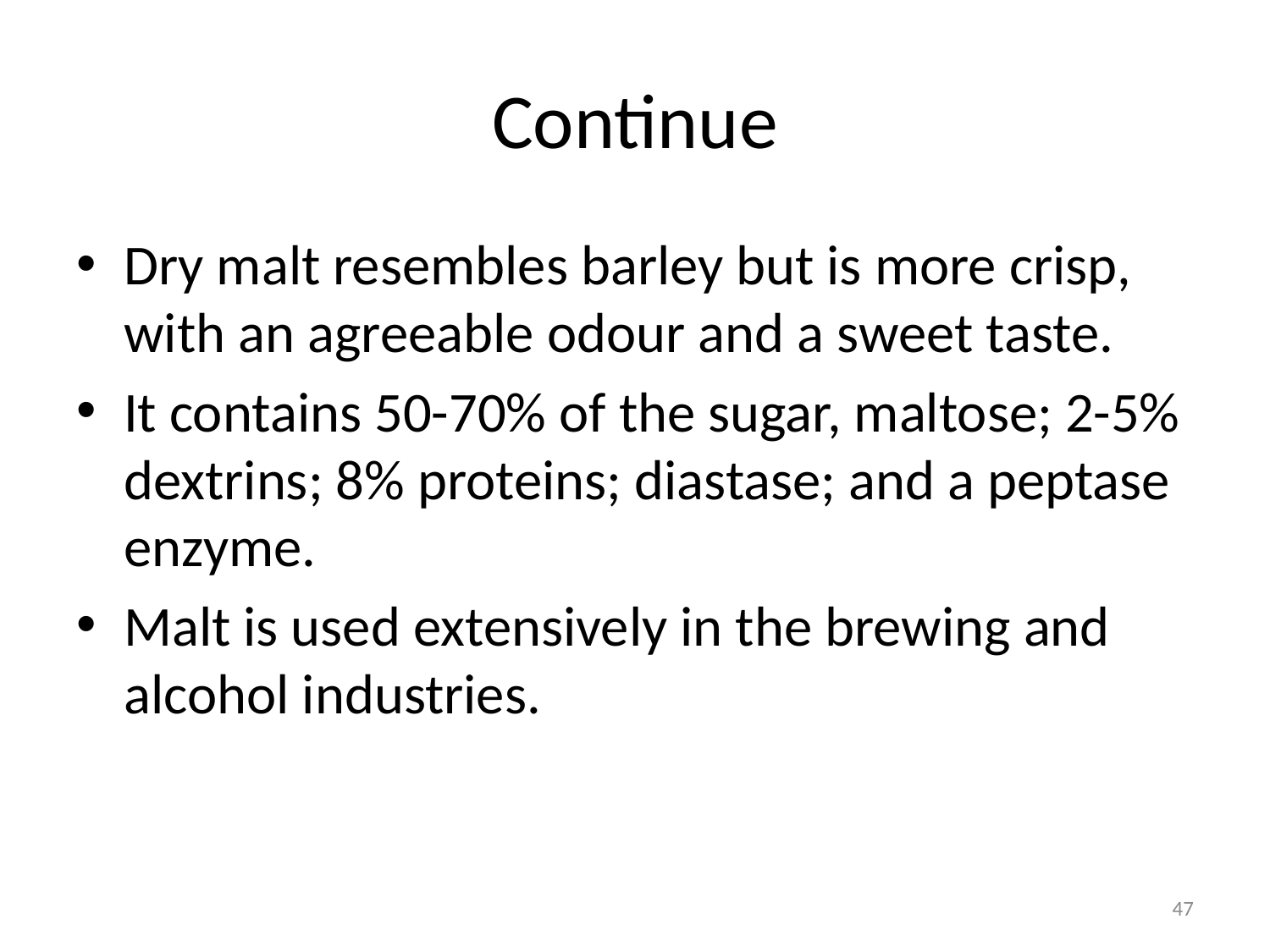

# Continue
Dry malt resembles barley but is more crisp, with an agreeable odour and a sweet taste.
It contains 50-70% of the sugar, maltose; 2-5% dextrins; 8% proteins; diastase; and a peptase enzyme.
Malt is used extensively in the brewing and alcohol industries.

47